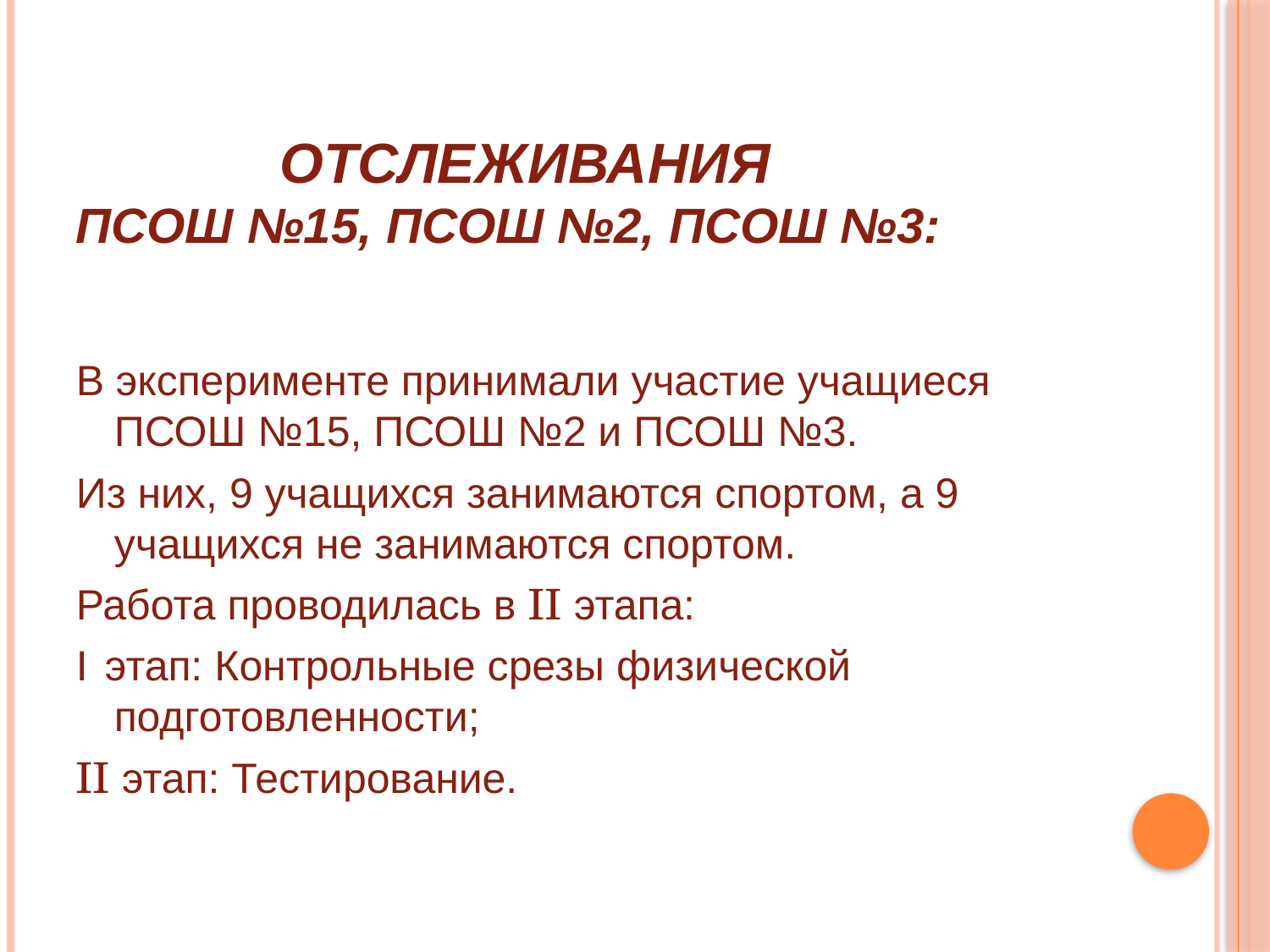

# Отслеживания ПСОШ №15, ПСОШ №2, ПСОШ №3:
В эксперименте принимали участие учащиеся ПСОШ №15, ПСОШ №2 и ПСОШ №3.
Из них, 9 учащихся занимаются спортом, а 9 учащихся не занимаются спортом.
Работа проводилась в II этапа:
I этап: Контрольные срезы физической подготовленности;
II этап: Тестирование.